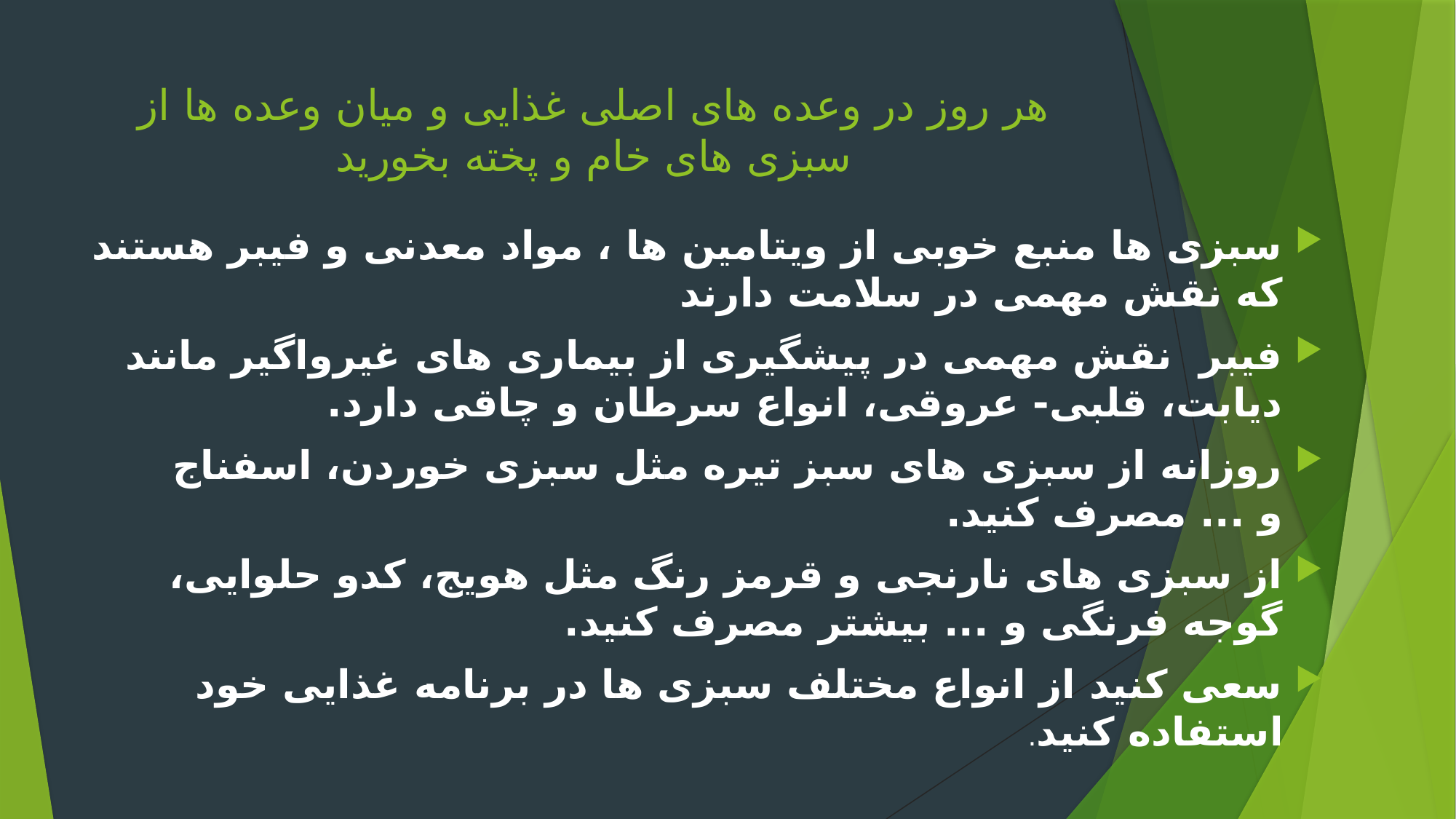

# هر روز در وعده های اصلی غذایی و میان وعده ها از سبزی های خام و پخته بخورید
سبزی ها منبع خوبی از ویتامین ها ، مواد معدنی و فیبر هستند که نقش مهمی در سلامت دارند
فیبر  نقش مهمی در پیشگیری از بیماری های غیرواگیر مانند دیابت، قلبی- عروقی، انواع سرطان و چاقی دارد.
روزانه از سبزی های سبز تیره مثل سبزی خوردن، اسفناج و ... مصرف کنید.
از سبزی های نارنجی و قرمز رنگ مثل هویج، کدو حلوایی، گوجه فرنگی و ... بیشتر مصرف کنید.
سعی کنید از انواع مختلف سبزی ها در برنامه غذایی خود استفاده کنید.